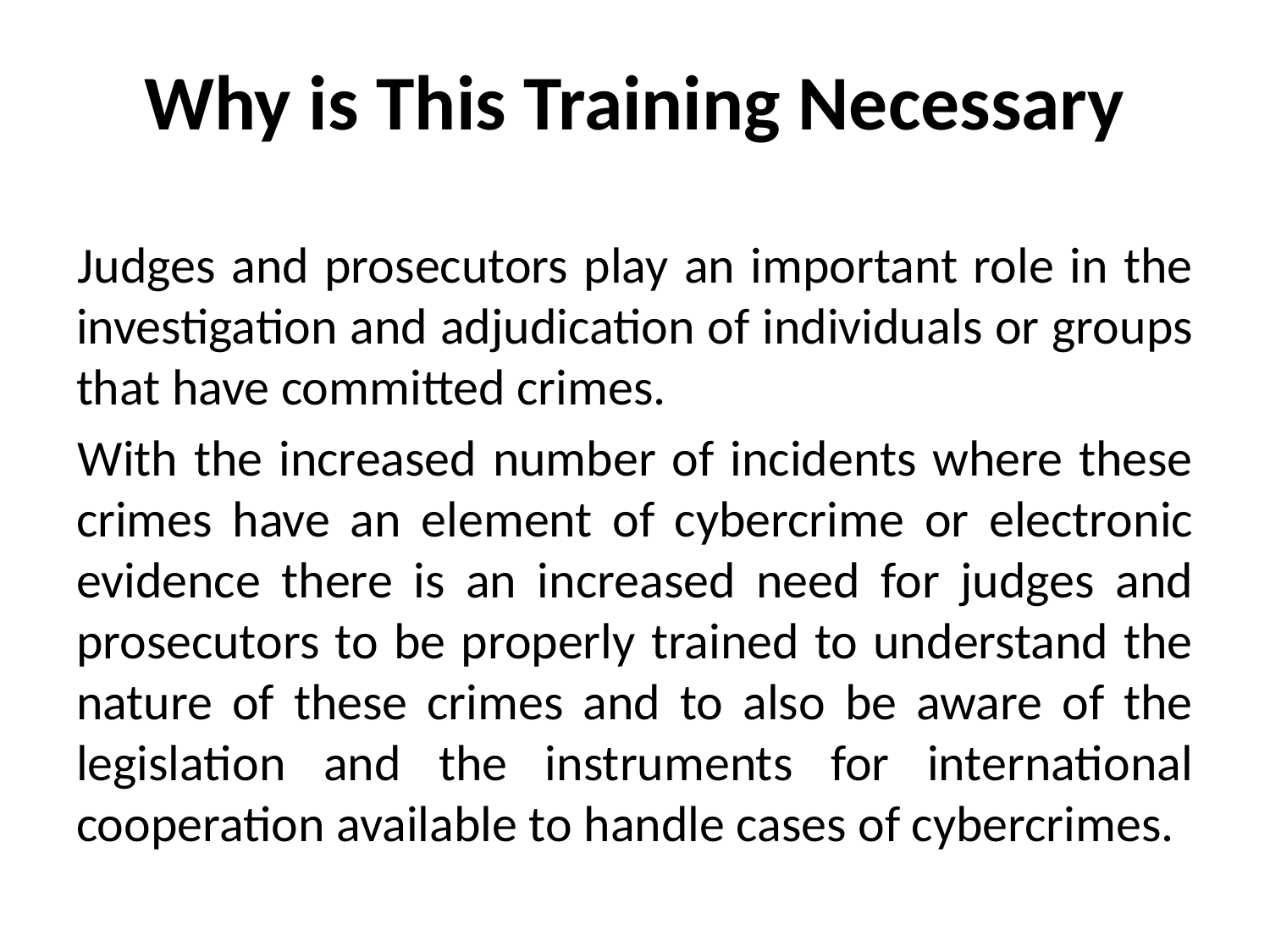

# Why is This Training Necessary
Judges and prosecutors play an important role in the investigation and adjudication of individuals or groups that have committed crimes.
With the increased number of incidents where these crimes have an element of cybercrime or electronic evidence there is an increased need for judges and prosecutors to be properly trained to understand the nature of these crimes and to also be aware of the legislation and the instruments for international cooperation available to handle cases of cybercrimes.